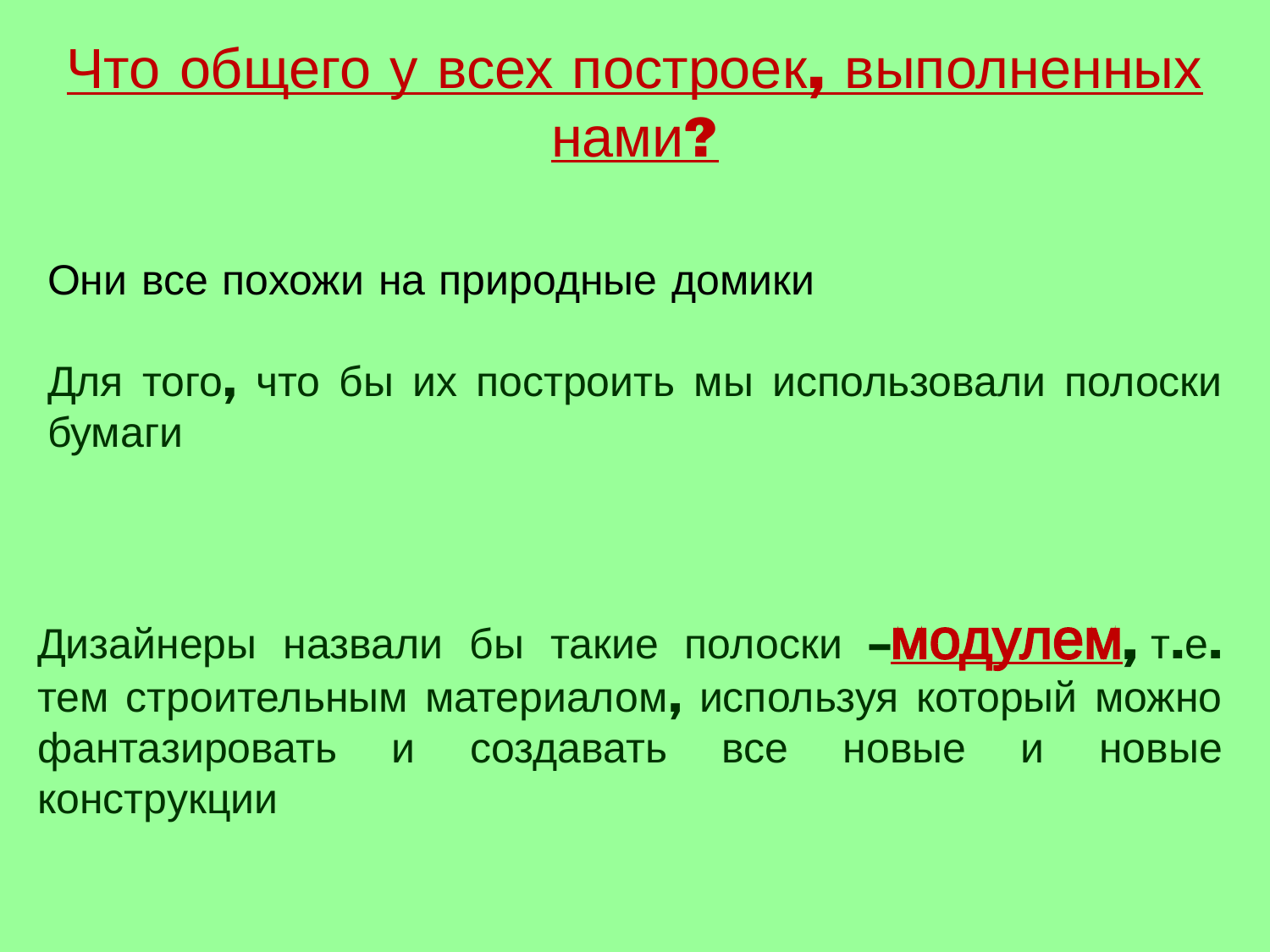

Что общего у всех построек, выполненных нами?

Они все похожи на природные домики

Для того, что бы их построить мы использовали полоски бумаги
Дизайнеры назвали бы такие полоски –модулем, т.е. тем строительным материалом, используя который можно фантазировать и создавать все новые и новые конструкции